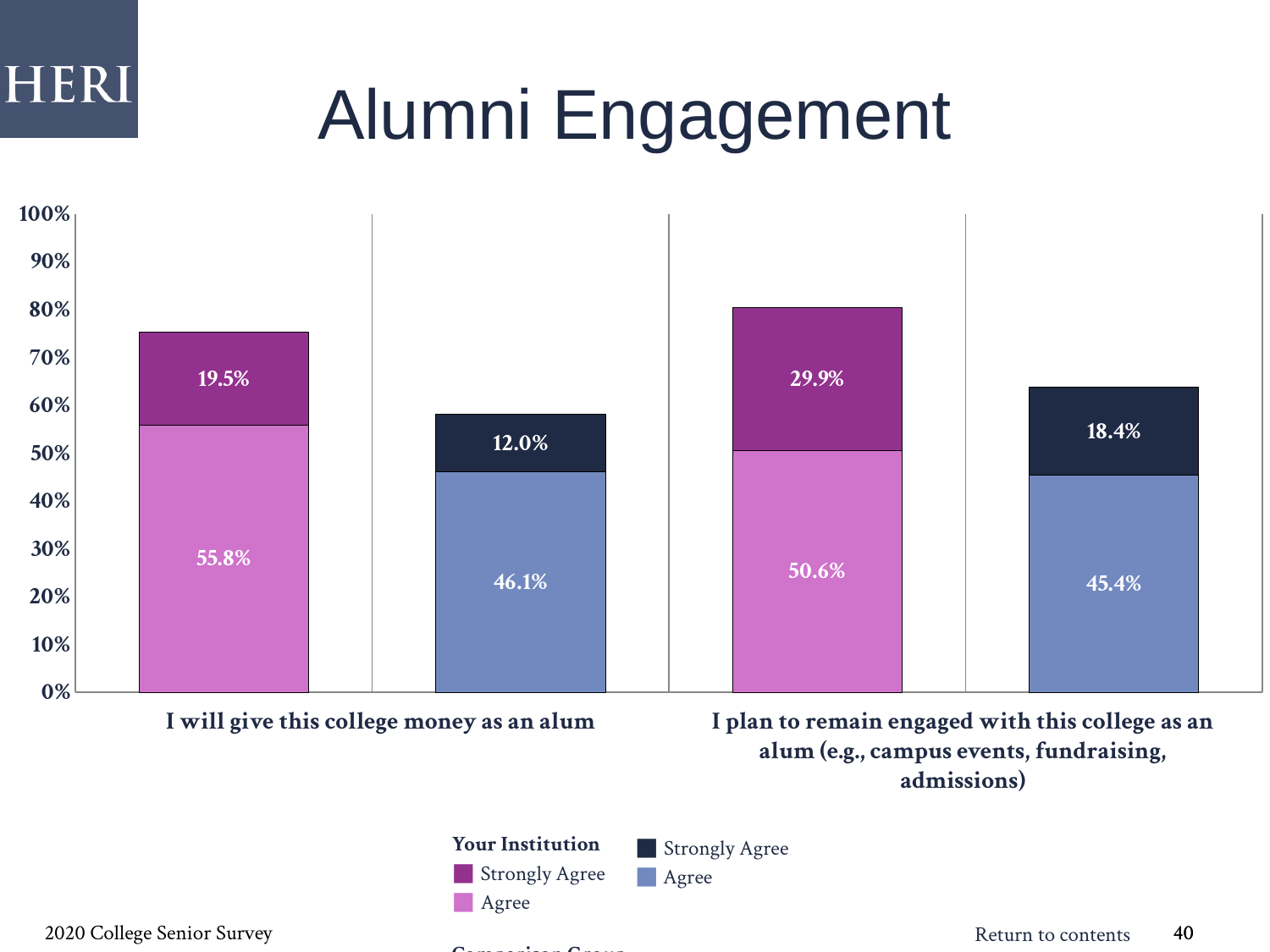

# Alumni Engagement

### Chart

| Category | very satisfied | satisfied |
|---|---|---|
| I will give this college money as an alum | 0.558 | 0.195 |
| comp | 0.461 | 0.12 |
| I plan to remain engaged with this college (e.g. campus events, fundraising, admissions) | 0.506 | 0.299 |
| comp | 0.454 | 0.184 |
I will give this college money as an alum
I plan to remain engaged with this college as an alum (e.g., campus events, fundraising, admissions)
Your Institution
■ Strongly Agree
■ Agree

Comparison Group
■ Strongly Agree
■ Agree

2020 College Senior Survey
40
40